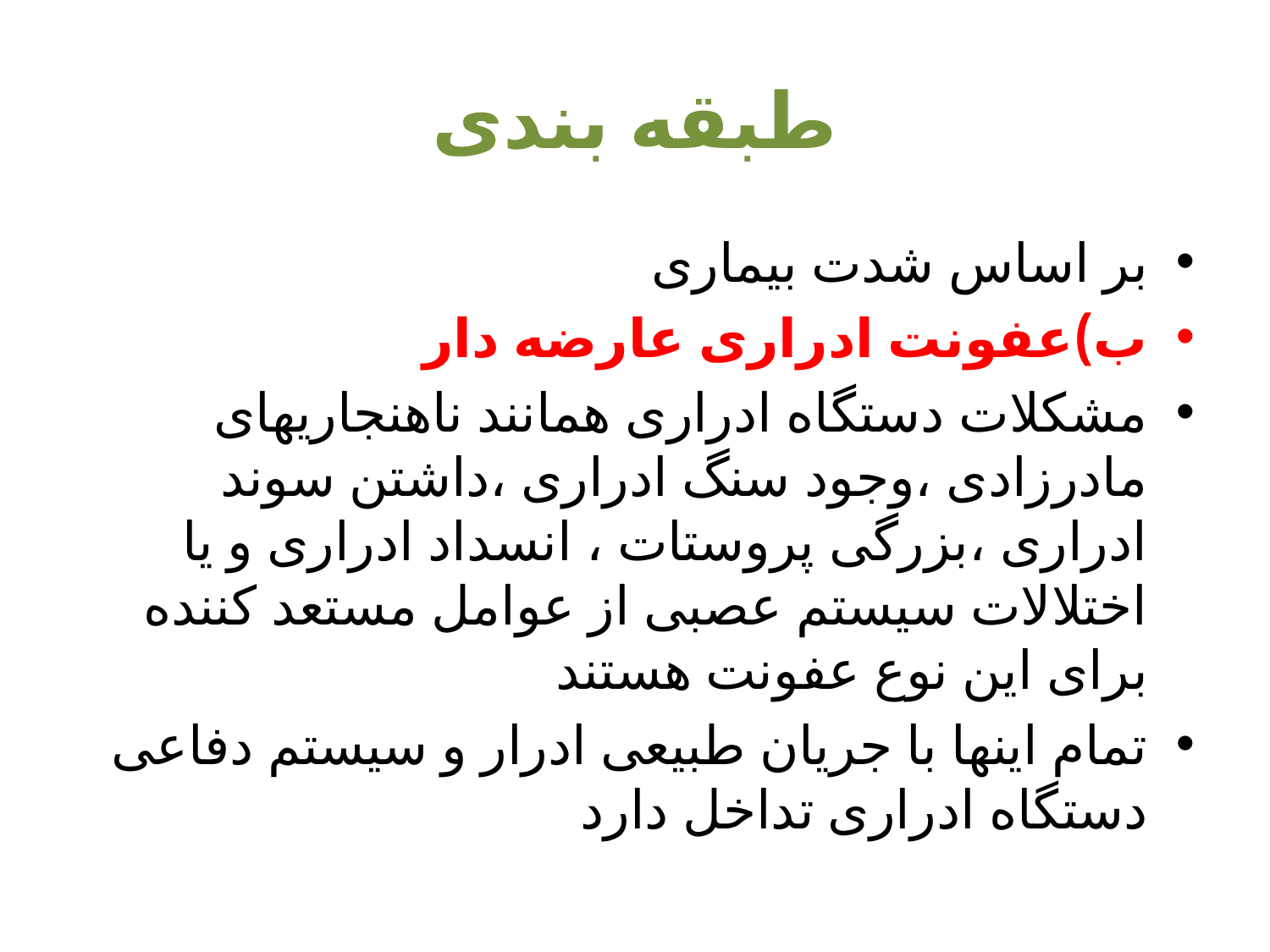

# طبقه بندی
بر اساس شدت بیماری
ب)عفونت ادراری عارضه دار
مشکلات دستگاه ادراری همانند ناهنجاریهای مادرزادی ،وجود سنگ ادراری ،داشتن سوند ادراری ،بزرگی پروستات ، انسداد ادراری و یا اختلالات سیستم عصبی از عوامل مستعد کننده برای این نوع عفونت هستند
تمام اینها با جریان طبیعی ادرار و سیستم دفاعی دستگاه ادراری تداخل دارد